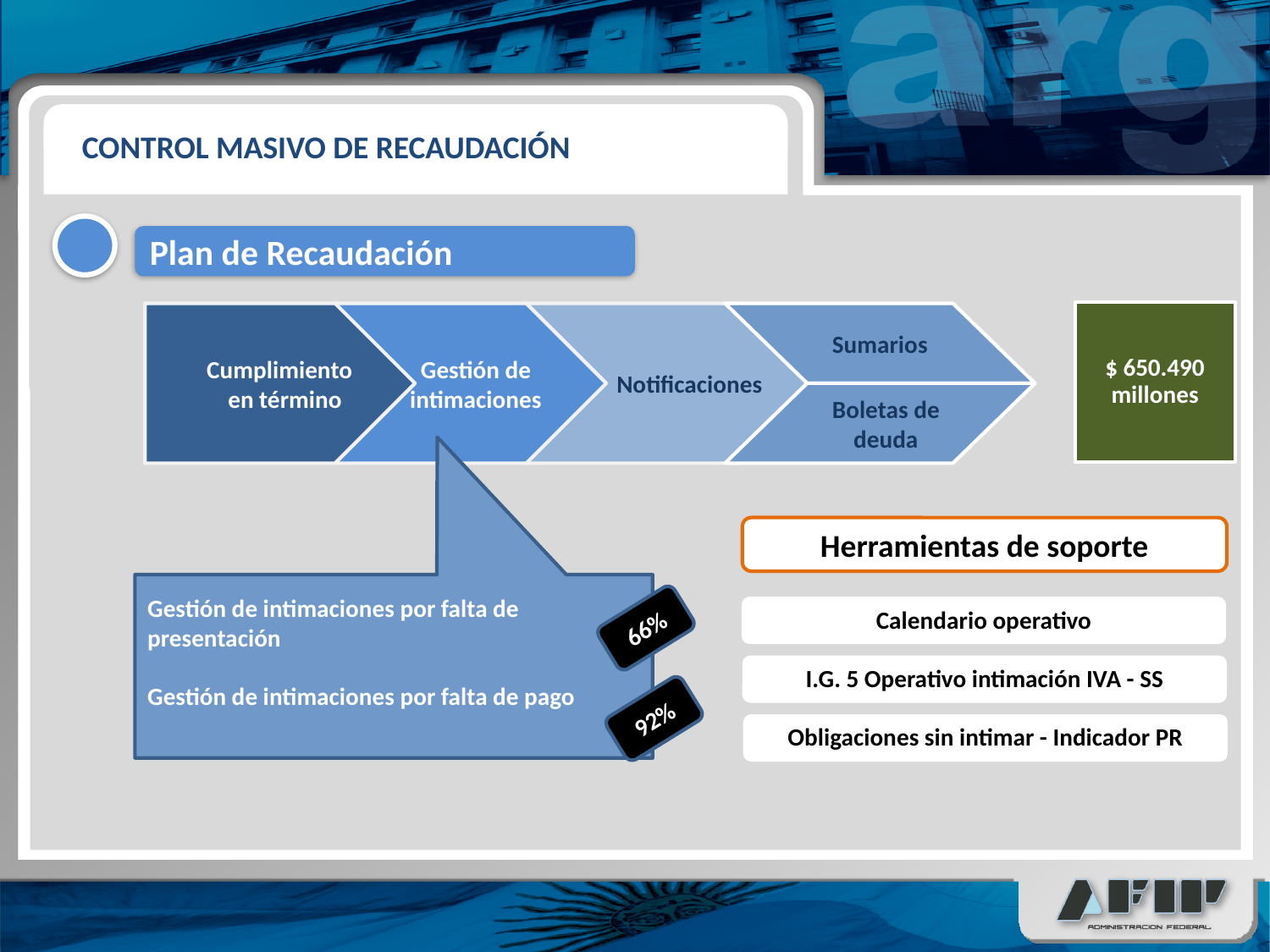

CONTROL MASIVO DE RECAUDACIÓN

Plan de Recaudación
$ 650.490 millones
Cumplimiento   en término
Gestión de intimaciones
     Notificaciones
Sumarios
Boletas de deuda
Herramientas de soporte

Gestión de intimaciones por falta de presentación

Gestión de intimaciones por falta de pago

Calendario operativo

66%
I.G. 5 Operativo intimación IVA - SS

92%
Obligaciones sin intimar - Indicador PR